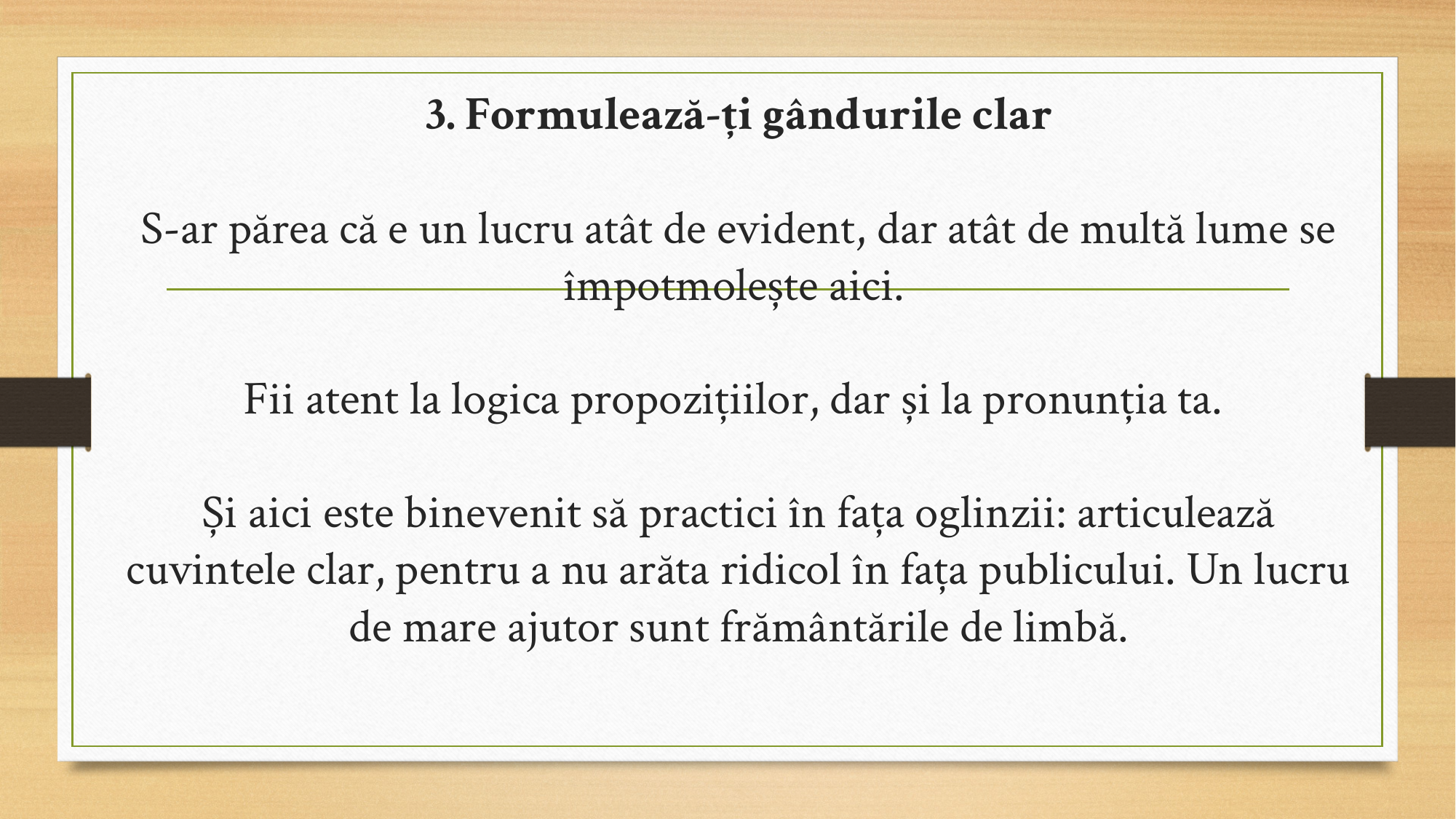

# 3. Formulează-ți gândurile clar S-ar părea că e un lucru atât de evident, dar atât de multă lume se împotmolește aici. Fii atent la logica propozițiilor, dar și la pronunția ta. Și aici este binevenit să practici în fața oglinzii: articulează cuvintele clar, pentru a nu arăta ridicol în fața publicului. Un lucru de mare ajutor sunt frământările de limbă.